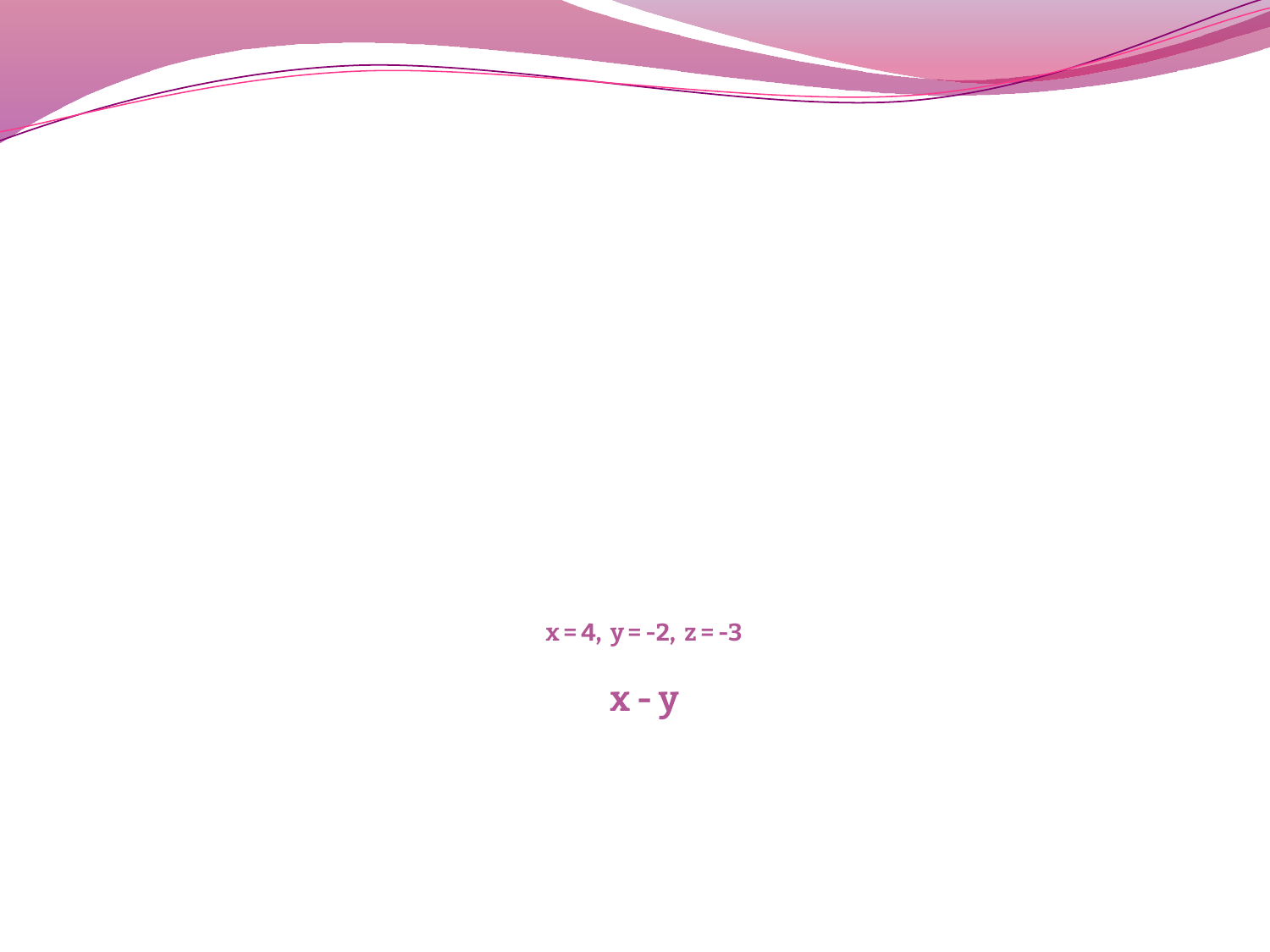

# x = 4,  y = -2,  z = -3 x - y